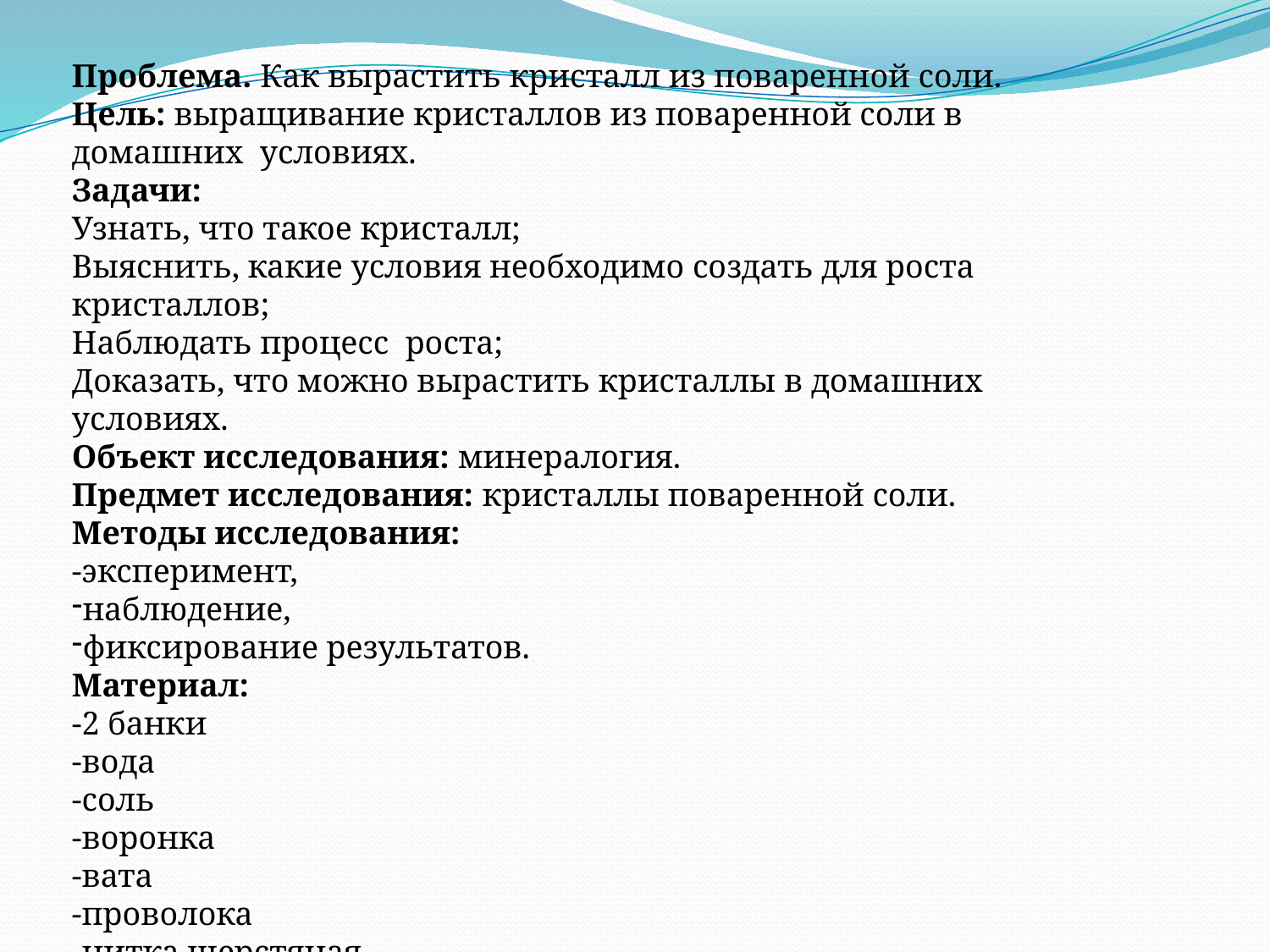

Проблема. Как вырастить кристалл из поваренной соли.
Цель: выращивание кристаллов из поваренной соли в домашних  условиях.
Задачи:
Узнать, что такое кристалл;
Выяснить, какие условия необходимо создать для роста кристаллов;
Наблюдать процесс  роста;
Доказать, что можно вырастить кристаллы в домашних условиях.
Объект исследования: минералогия.
Предмет исследования: кристаллы поваренной соли.
Методы исследования:
-эксперимент,
наблюдение,
фиксирование результатов.
Материал:
-2 банки
-вода
-соль
-воронка
-вата
-проволока
-нитка шерстяная
-карандаш